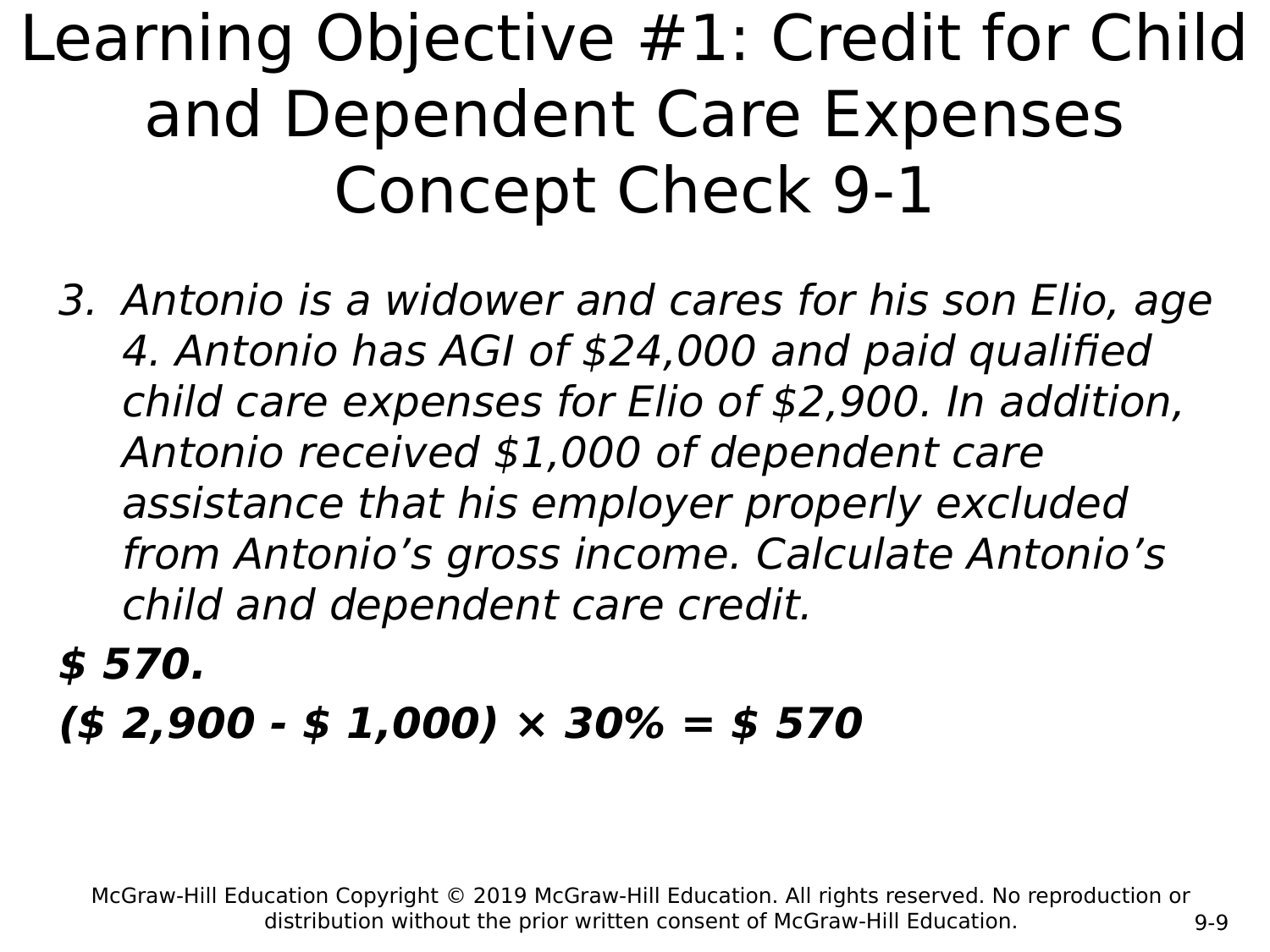

# Learning Objective #1: Credit for Child and Dependent Care Expenses Concept Check 9-1
Antonio is a widower and cares for his son Elio, age 4. Antonio has AGI of $24,000 and paid qualified child care expenses for Elio of $2,900. In addition, Antonio received $1,000 of dependent care assistance that his employer properly excluded from Antonio’s gross income. Calculate Antonio’s child and dependent care credit.
$ 570.
($ 2,900 - $ 1,000) × 30% = $ 570
McGraw-Hill Education Copyright © 2019 McGraw-Hill Education. All rights reserved. No reproduction or distribution without the prior written consent of McGraw-Hill Education.
9-9